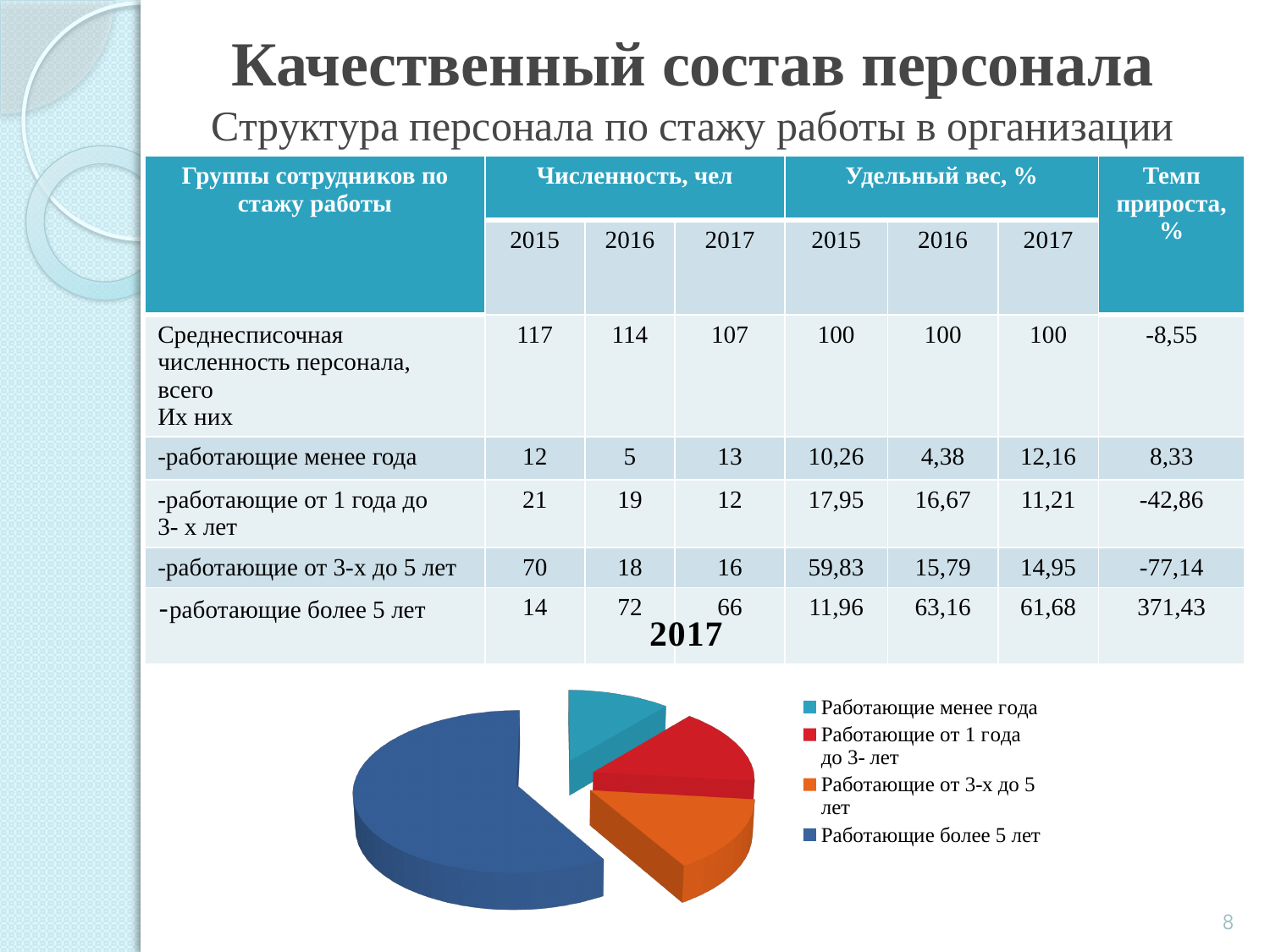

# Качественный состав персонала Структура персонала по стажу работы в организации
| Группы сотрудников по стажу работы | Численность, чел |  |  | Удельный вес, % |  |  | Темп прироста,% |
| --- | --- | --- | --- | --- | --- | --- | --- |
|  | 2015 | 2016 | 2017 | 2015 | 2016 | 2017 |  |
| Среднесписочная численность персонала, всего Их них | 117 | 114 | 107 | 100 | 100 | 100 | -8,55 |
| -работающие менее года | 12 | 5 | 13 | 10,26 | 4,38 | 12,16 | 8,33 |
| -работающие от 1 года до 3- х лет | 21 | 19 | 12 | 17,95 | 16,67 | 11,21 | -42,86 |
| -работающие от 3-х до 5 лет | 70 | 18 | 16 | 59,83 | 15,79 | 14,95 | -77,14 |
| -работающие более 5 лет | 14 | 72 | 66 | 11,96 | 63,16 | 61,68 | 371,43 |

[unsupported chart]

8